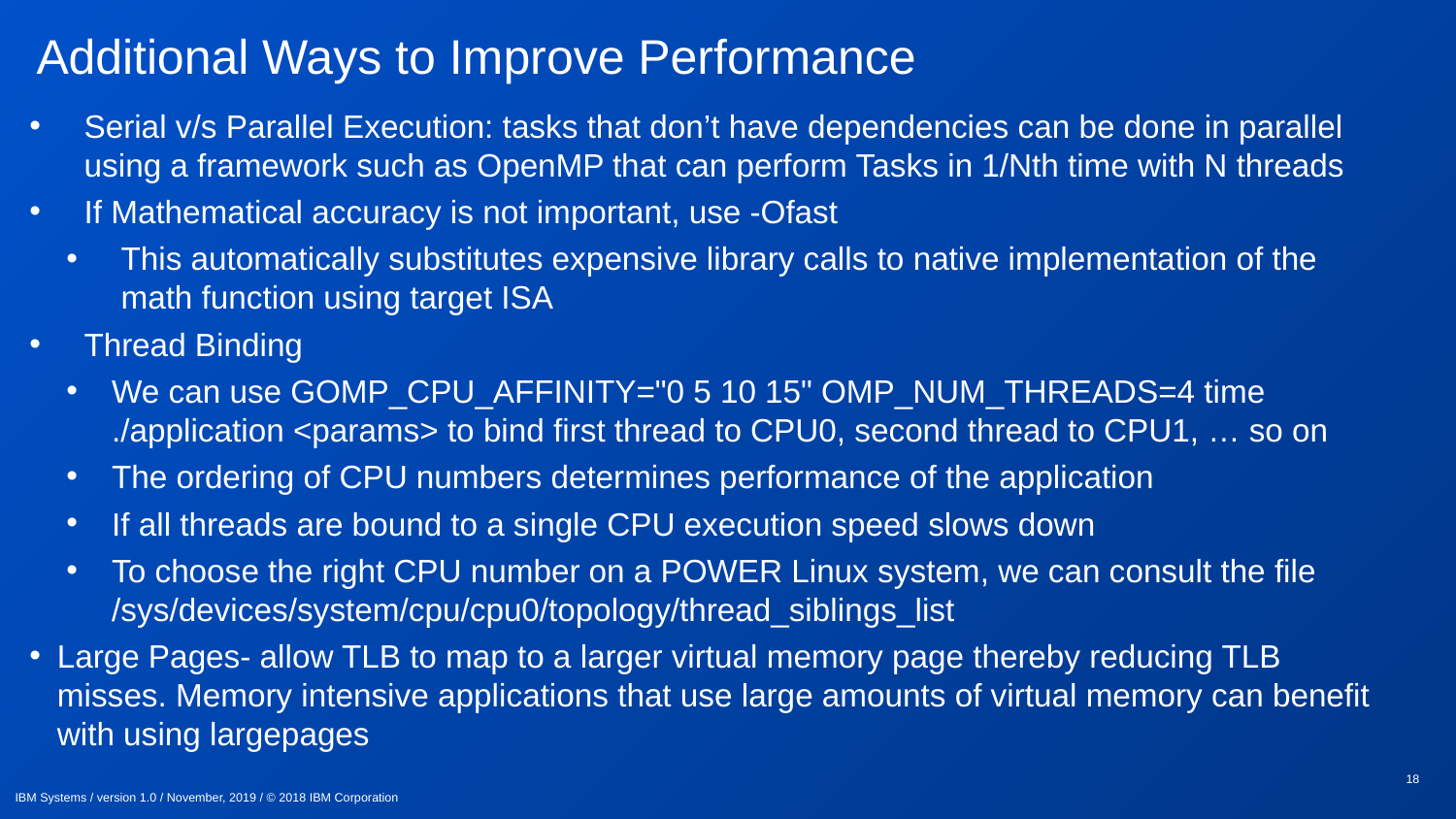

# Additional Ways to Improve Performance
Serial v/s Parallel Execution: tasks that don’t have dependencies can be done in parallel using a framework such as OpenMP that can perform Tasks in 1/Nth time with N threads
If Mathematical accuracy is not important, use -Ofast
This automatically substitutes expensive library calls to native implementation of the math function using target ISA
Thread Binding
We can use GOMP_CPU_AFFINITY="0 5 10 15" OMP_NUM_THREADS=4 time ./application <params> to bind first thread to CPU0, second thread to CPU1, … so on
The ordering of CPU numbers determines performance of the application
If all threads are bound to a single CPU execution speed slows down
To choose the right CPU number on a POWER Linux system, we can consult the file /sys/devices/system/cpu/cpu0/topology/thread_siblings_list
Large Pages- allow TLB to map to a larger virtual memory page thereby reducing TLB misses. Memory intensive applications that use large amounts of virtual memory can benefit with using largepages

18
IBM Systems / version 1.0 / November, 2019 / © 2018 IBM Corporation